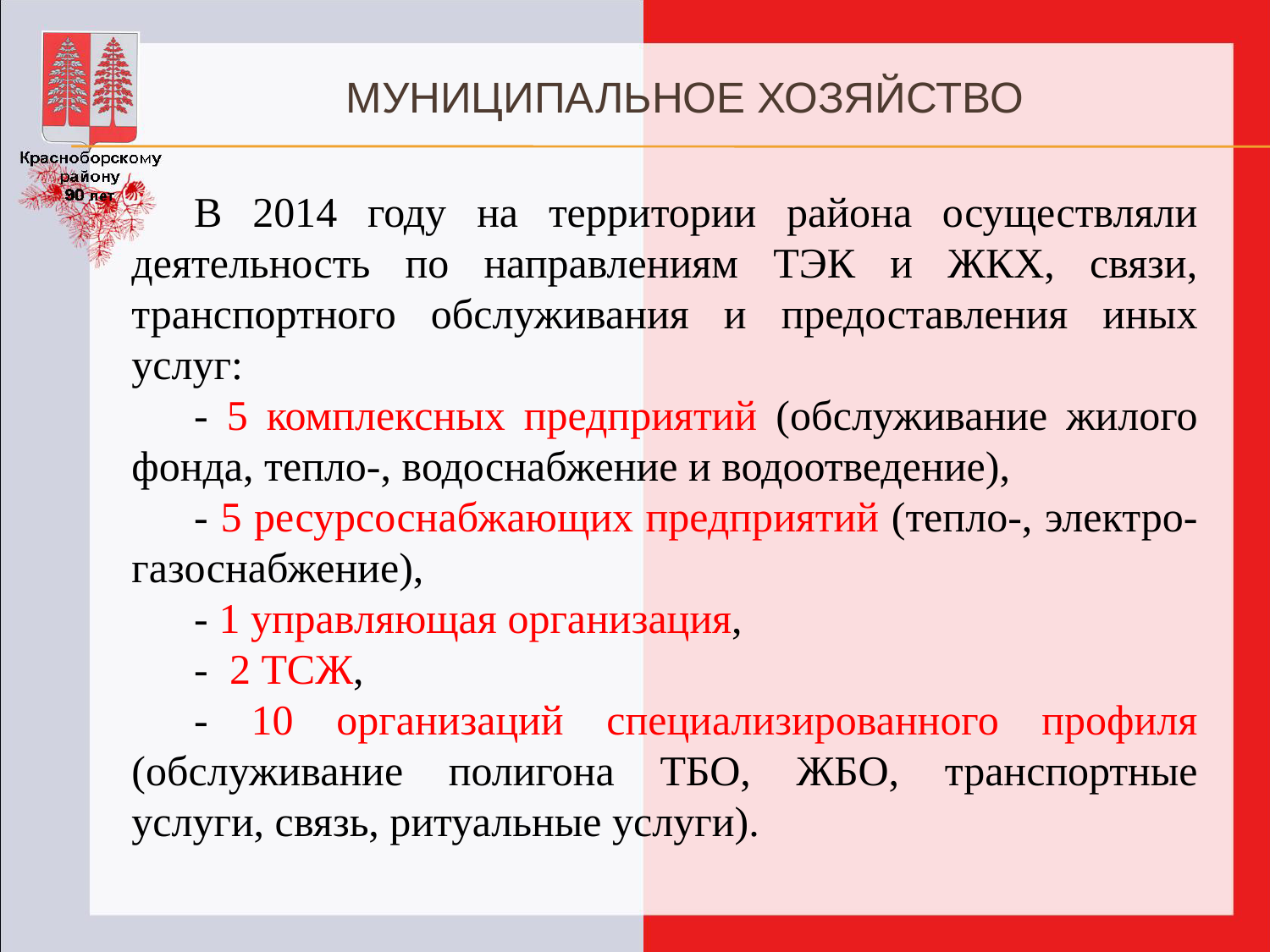

# МУНИЦИПАЛЬНОЕ ХОЗЯЙСТВО
В 2014 году на территории района осуществляли деятельность по направлениям ТЭК и ЖКХ, связи, транспортного обслуживания и предоставления иных услуг:
- 5 комплексных предприятий (обслуживание жилого фонда, тепло-, водоснабжение и водоотведение),
- 5 ресурсоснабжающих предприятий (тепло-, электро-газоснабжение),
- 1 управляющая организация,
-  2 ТСЖ,
- 10 организаций специализированного профиля (обслуживание полигона ТБО, ЖБО, транспортные услуги, связь, ритуальные услуги).